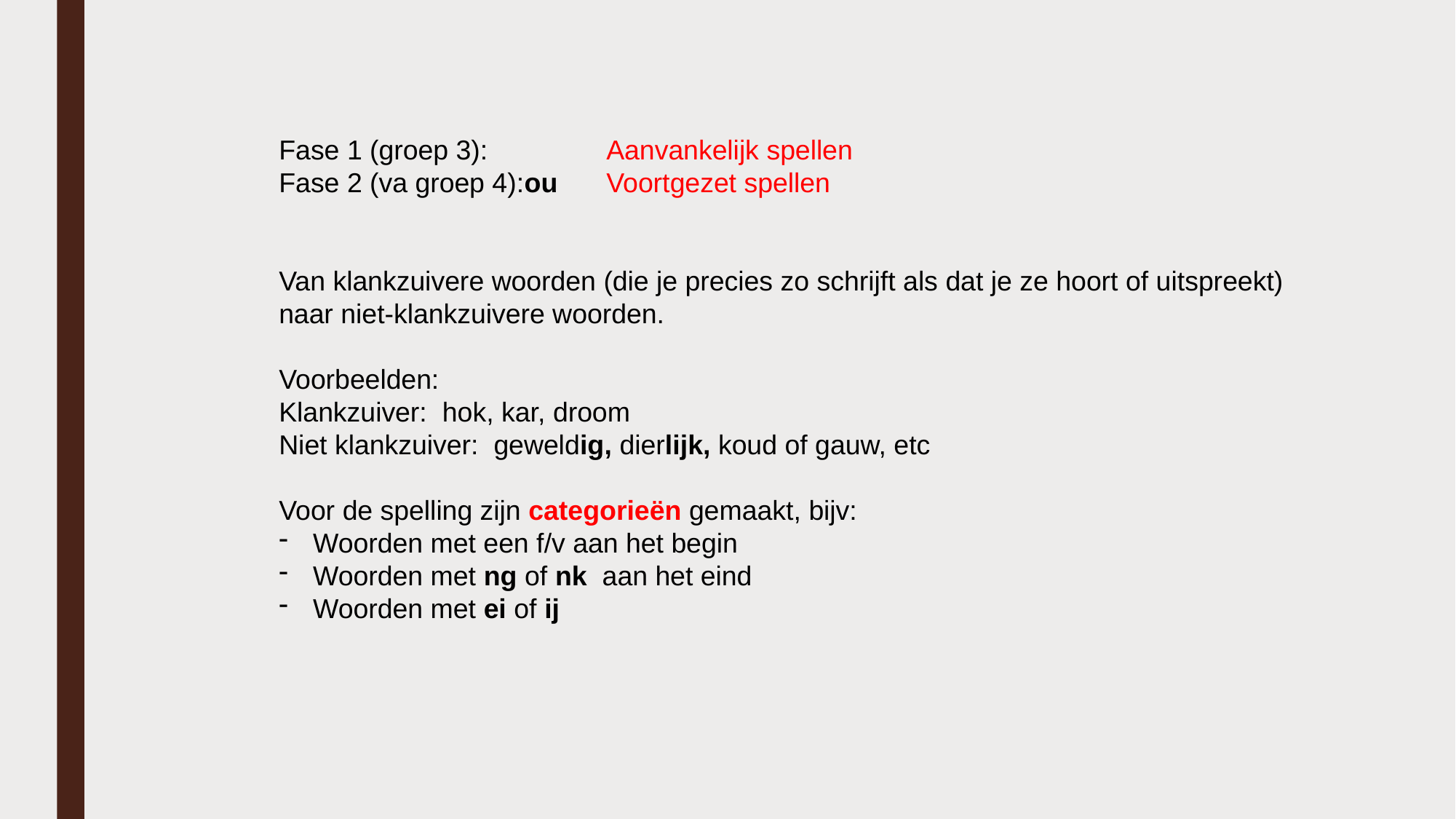

Fase 1 (groep 3):		Aanvankelijk spellen
Fase 2 (va groep 4):ou	Voortgezet spellen

Van klankzuivere woorden (die je precies zo schrijft als dat je ze hoort of uitspreekt)
naar niet-klankzuivere woorden.

Voorbeelden:
Klankzuiver:  hok, kar, droom
Niet klankzuiver:  geweldig, dierlijk, koud of gauw, etc

Voor de spelling zijn categorieën gemaakt, bijv:
Woorden met een f/v aan het begin
Woorden met ng of nk  aan het eind
Woorden met ei of ij